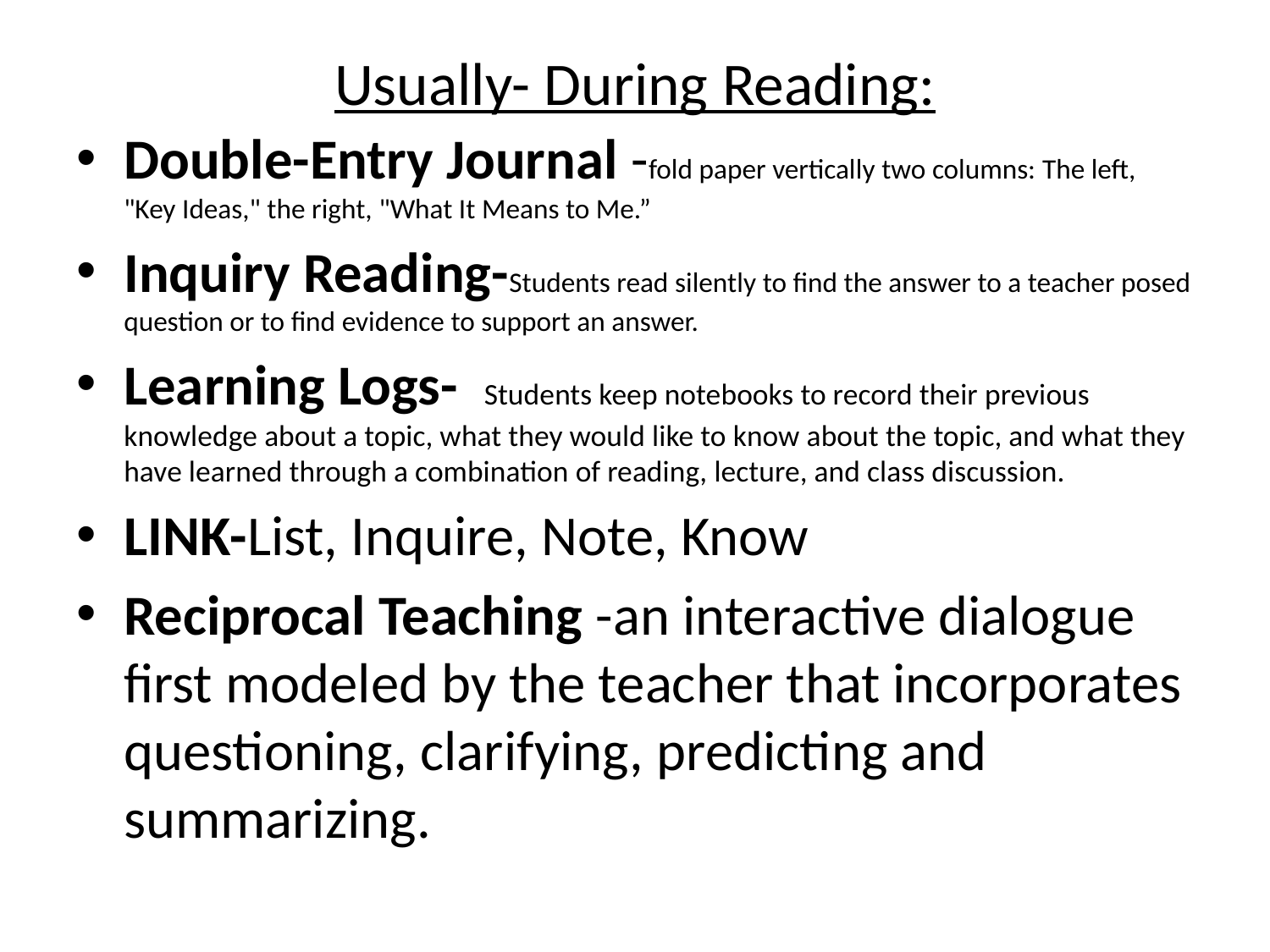

# Usually- During Reading:
Double-Entry Journal -fold paper vertically two columns: The left, "Key Ideas," the right, "What It Means to Me.”
Inquiry Reading-Students read silently to find the answer to a teacher posed question or to find evidence to support an answer.
Learning Logs-  Students keep notebooks to record their previous knowledge about a topic, what they would like to know about the topic, and what they have learned through a combination of reading, lecture, and class discussion.
LINK-List, Inquire, Note, Know
Reciprocal Teaching -an interactive dialogue first modeled by the teacher that incorporates questioning, clarifying, predicting and summarizing.